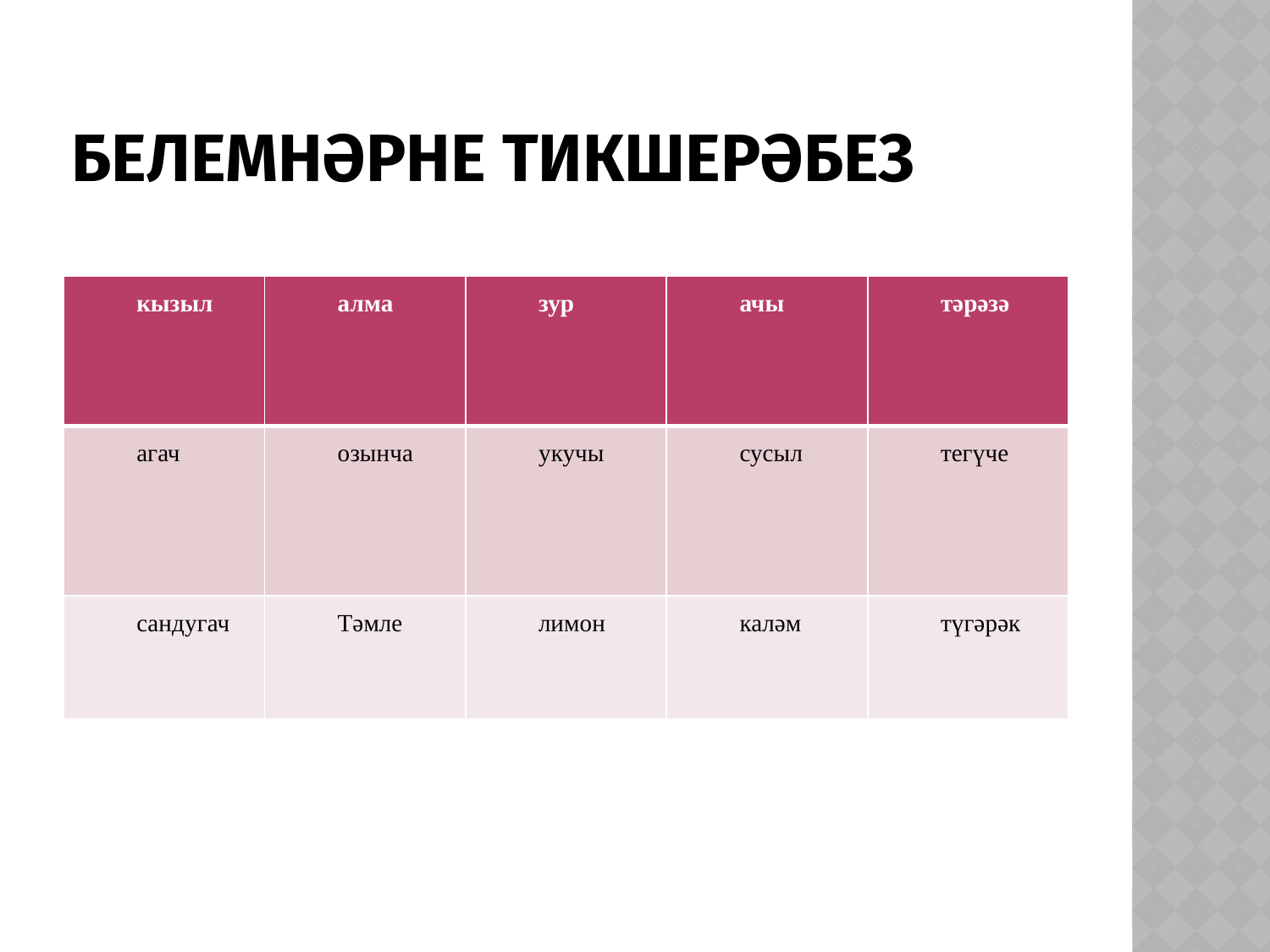

# Белемнәрне тикшерәбез
| кызыл | алма | зур | ачы | тәрәзә |
| --- | --- | --- | --- | --- |
| агач | озынча | укучы | сусыл | тегүче |
| сандугач | Тәмле | лимон | каләм | түгәрәк |